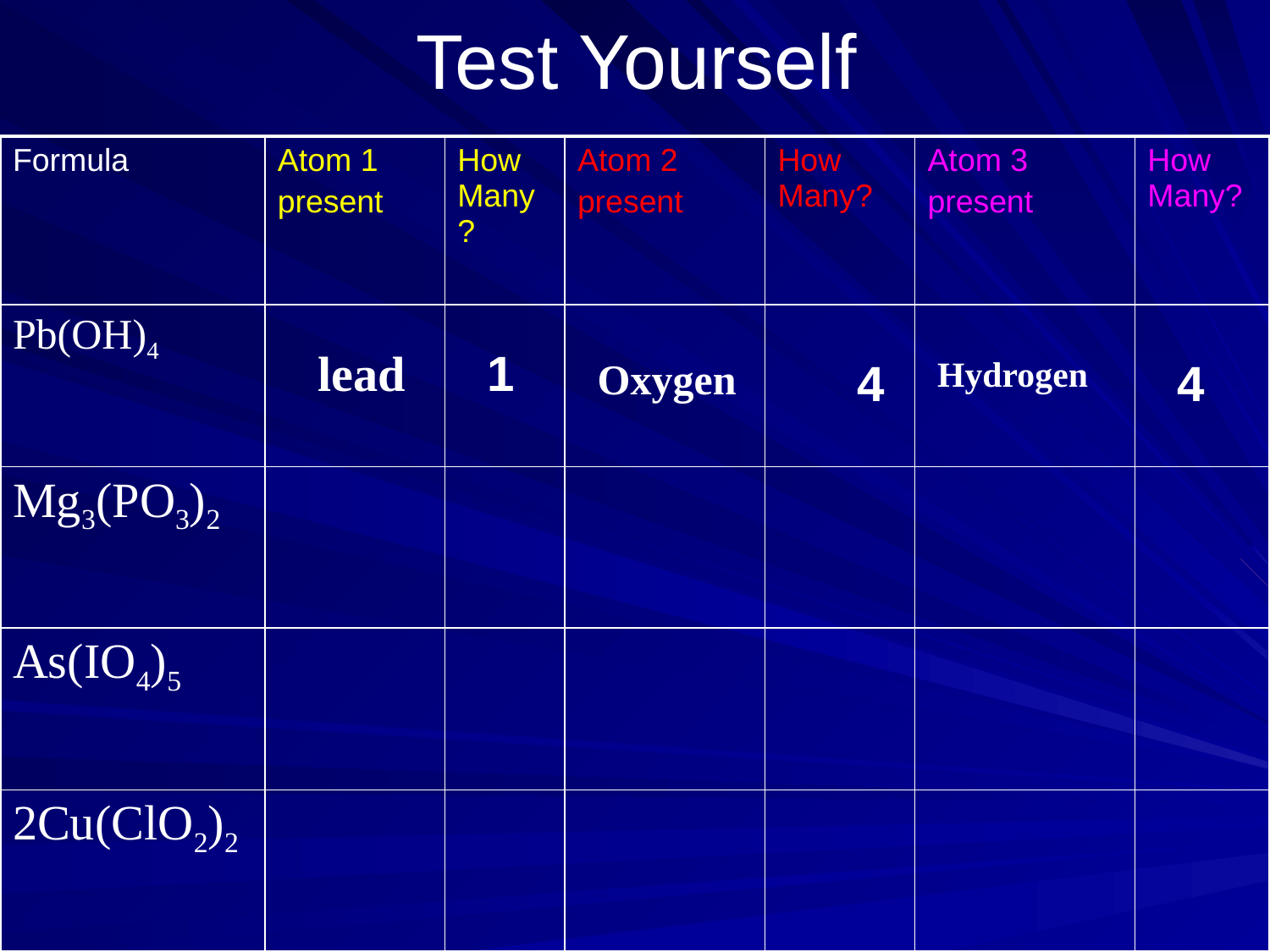

Test Yourself
| Formula | Atom 1 present | How Many? | Atom 2 present | How Many? | Atom 3 present | How Many? |
| --- | --- | --- | --- | --- | --- | --- |
| Pb(OH)4 |  |  |  |  |  |  |
| Mg3(PO3)2 |  |  |  |  |  |  |
| As(IO4)5 |  |  |  |  |  |  |
| 2Cu(ClO2)2 |  |  |  |  |  |  |
lead
1
Oxygen
4
Hydrogen
4